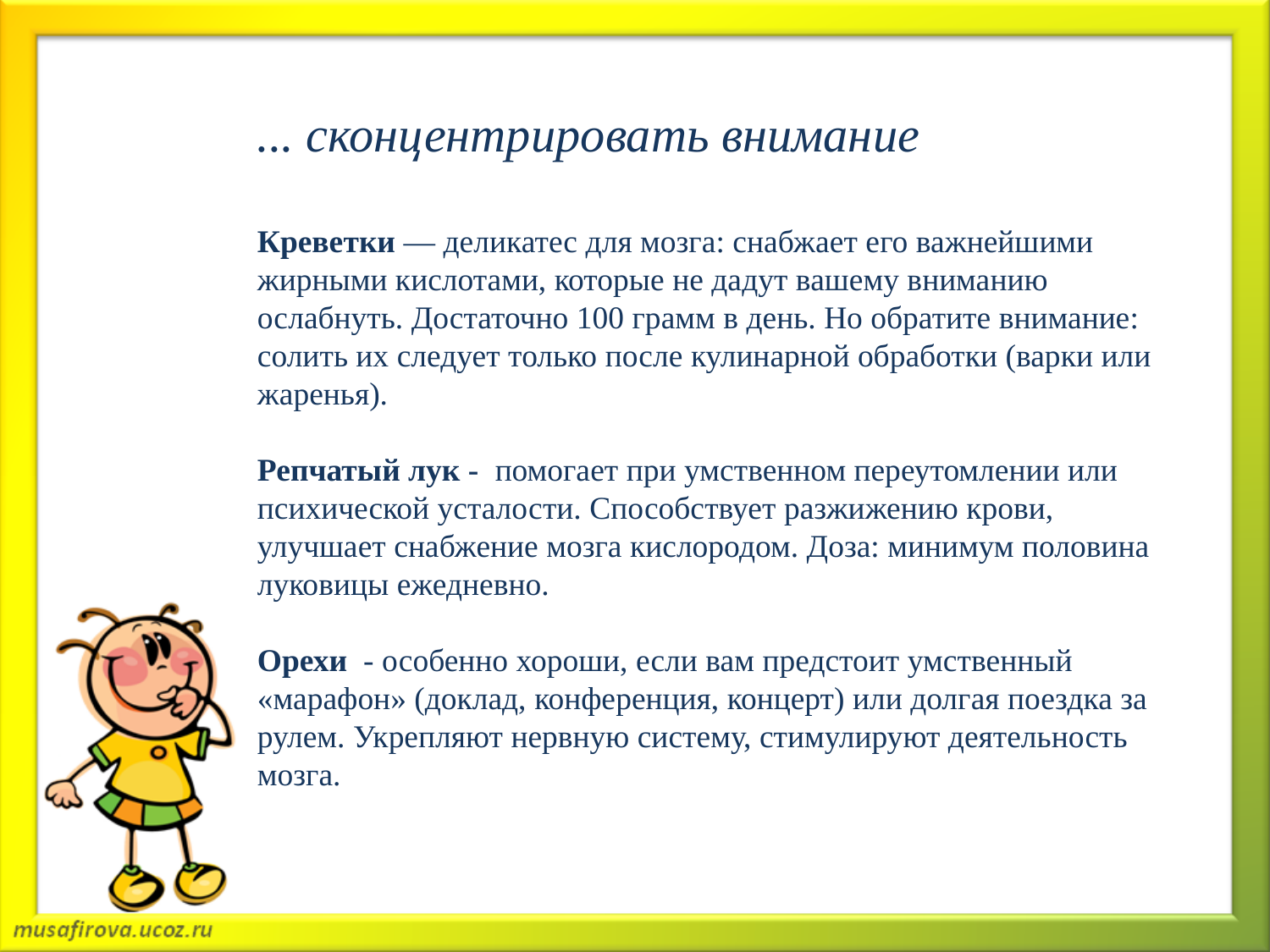

... сконцентрировать внимание

Креветки — деликатес для мозга: снабжает его важнейшими жирными кислотами, которые не дадут вашему вниманию ослабнуть. Достаточно 100 грамм в день. Но обратите внимание: солить их следует только после кулинарной обработки (варки или жаренья).

Репчатый лук -  помогает при умственном переутомлении или психической усталости. Способствует разжижению крови, улучшает снабжение мозга кислородом. Доза: минимум половина луковицы ежедневно.

Орехи  - особенно хороши, если вам предстоит умственный «марафон» (доклад, конференция, концерт) или долгая поездка за рулем. Укрепляют нервную систему, стимулируют деятельность мозга.